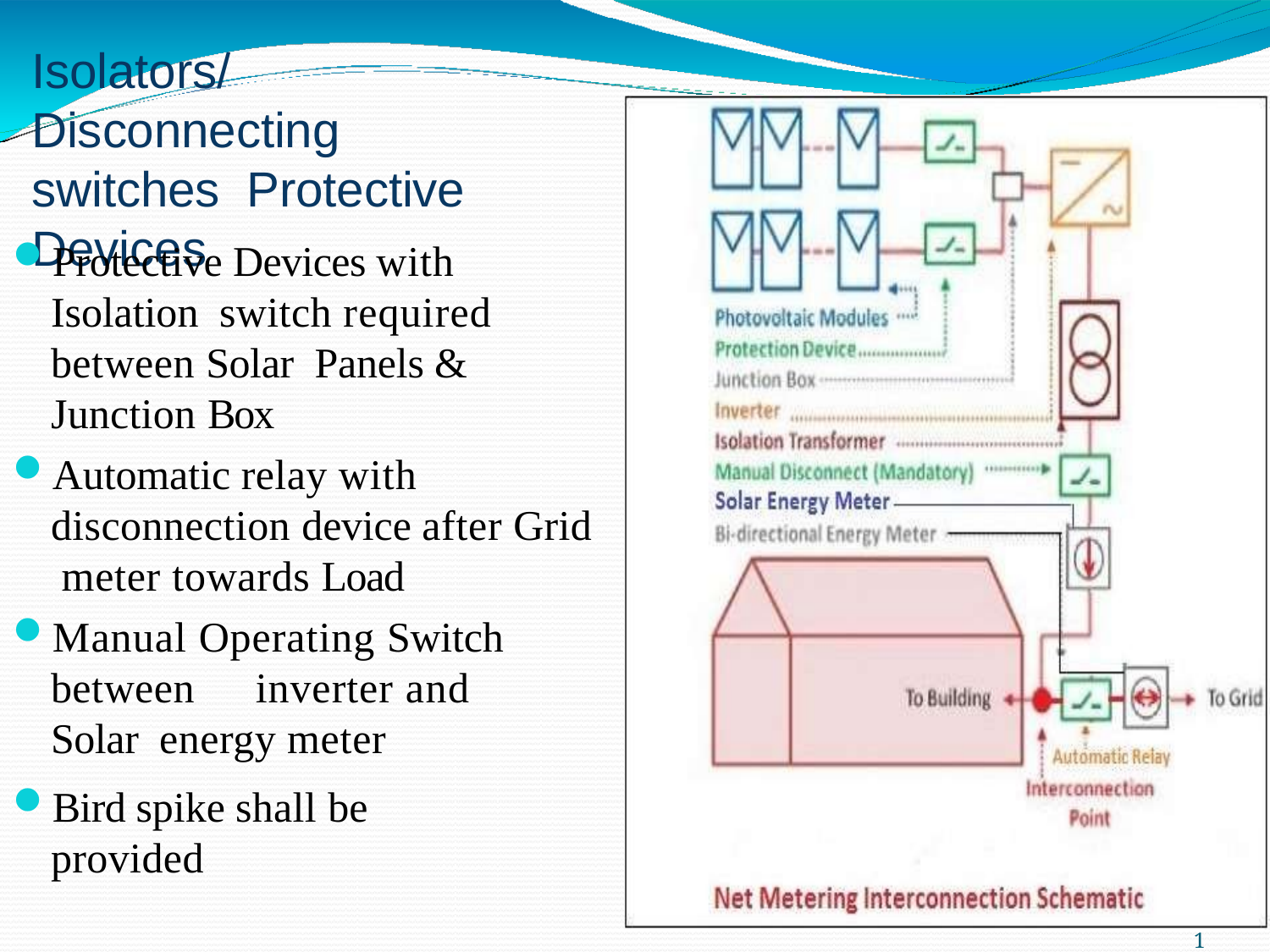

# Isolators/ Disconnecting switches  Protective Devices

Protective Devices with Isolation  switch required between Solar  Panels & Junction Box
Automatic relay with  disconnection device after Grid  meter towards Load
Manual Operating Switch  between	inverter and Solar  energy meter
Bird spike shall be provided
11